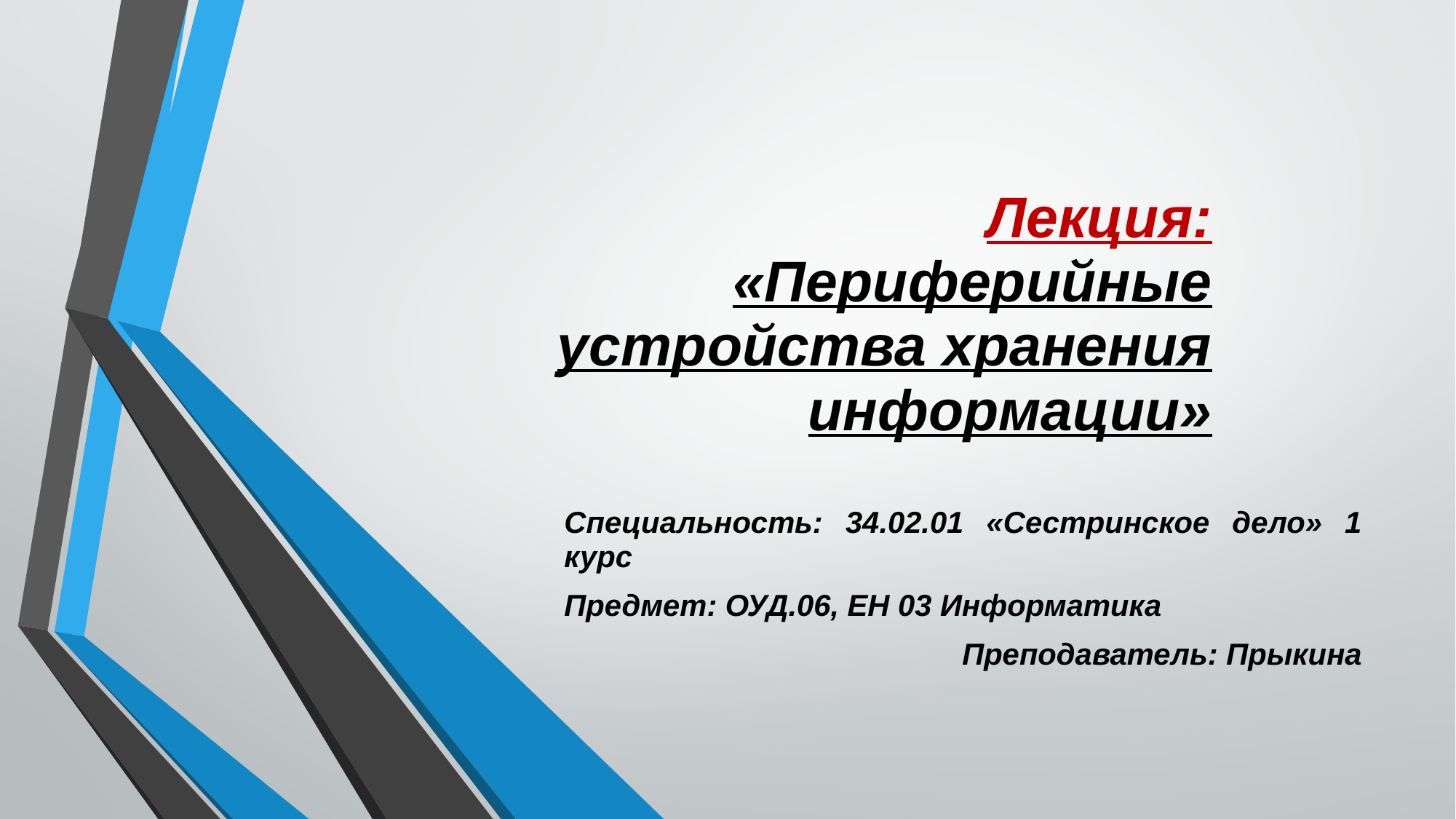

Лекция: «Периферийные устройства хранения информации»
Специальность: 34.02.01 «Сестринское дело» 1 курс
Предмет: ОУД.06, ЕН 03 Информатика
Преподаватель: Прыкина